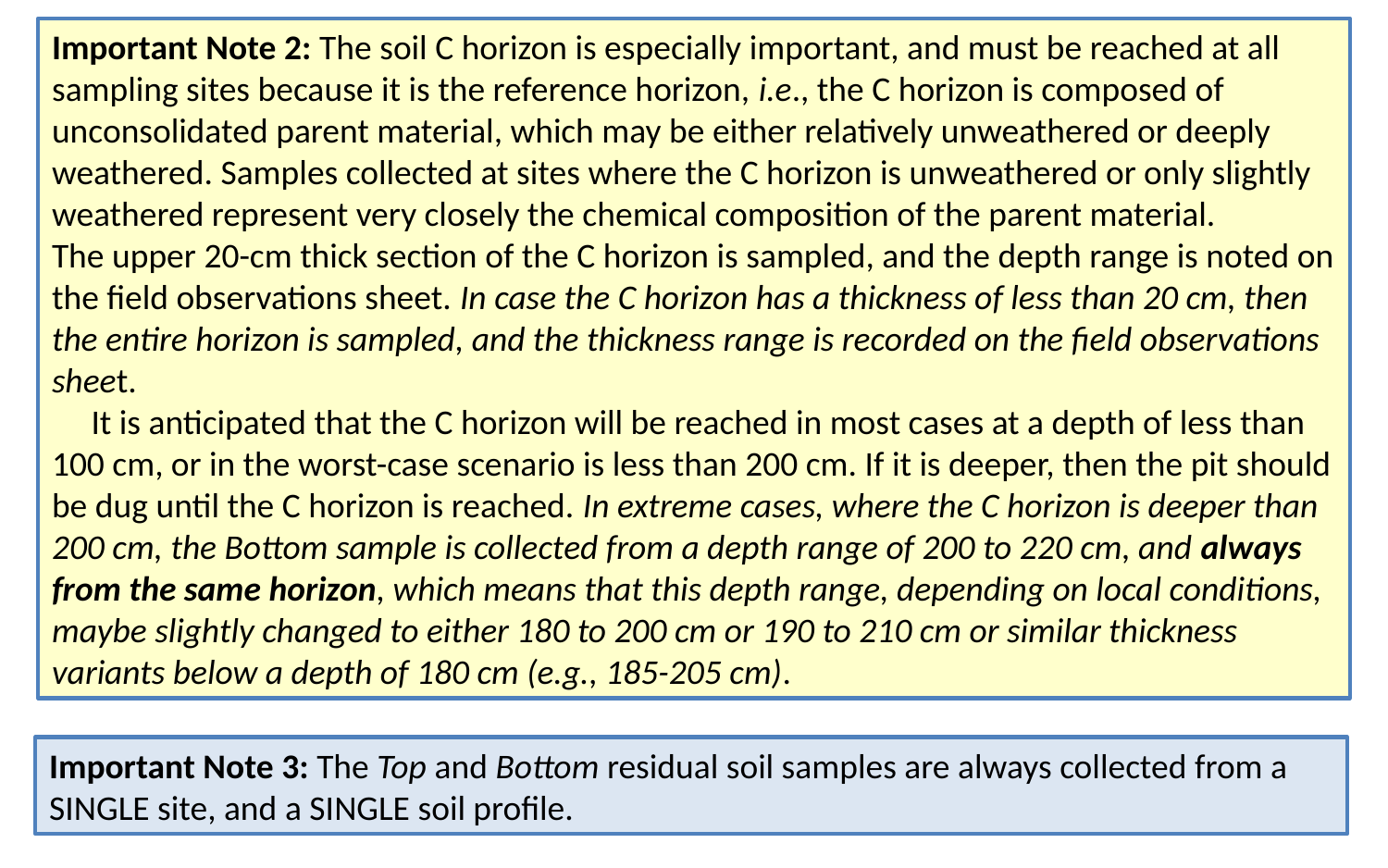

Important Note 2: The soil C horizon is especially important, and must be reached at all sampling sites because it is the reference horizon, i.e., the C horizon is composed of unconsolidated parent material, which may be either relatively unweathered or deeply weathered. Samples collected at sites where the C horizon is unweathered or only slightly weathered represent very closely the chemical composition of the parent material.
The upper 20-cm thick section of the C horizon is sampled, and the depth range is noted on the field observations sheet. In case the C horizon has a thickness of less than 20 cm, then the entire horizon is sampled, and the thickness range is recorded on the field observations sheet.
     It is anticipated that the C horizon will be reached in most cases at a depth of less than 100 cm, or in the worst-case scenario is less than 200 cm. If it is deeper, then the pit should be dug until the C horizon is reached. In extreme cases, where the C horizon is deeper than 200 cm, the Bottom sample is collected from a depth range of 200 to 220 cm, and always from the same horizon, which means that this depth range, depending on local conditions, maybe slightly changed to either 180 to 200 cm or 190 to 210 cm or similar thickness variants below a depth of 180 cm (e.g., 185-205 cm).
Important Note 3: The Top and Bottom residual soil samples are always collected from a SINGLE site, and a SINGLE soil profile.